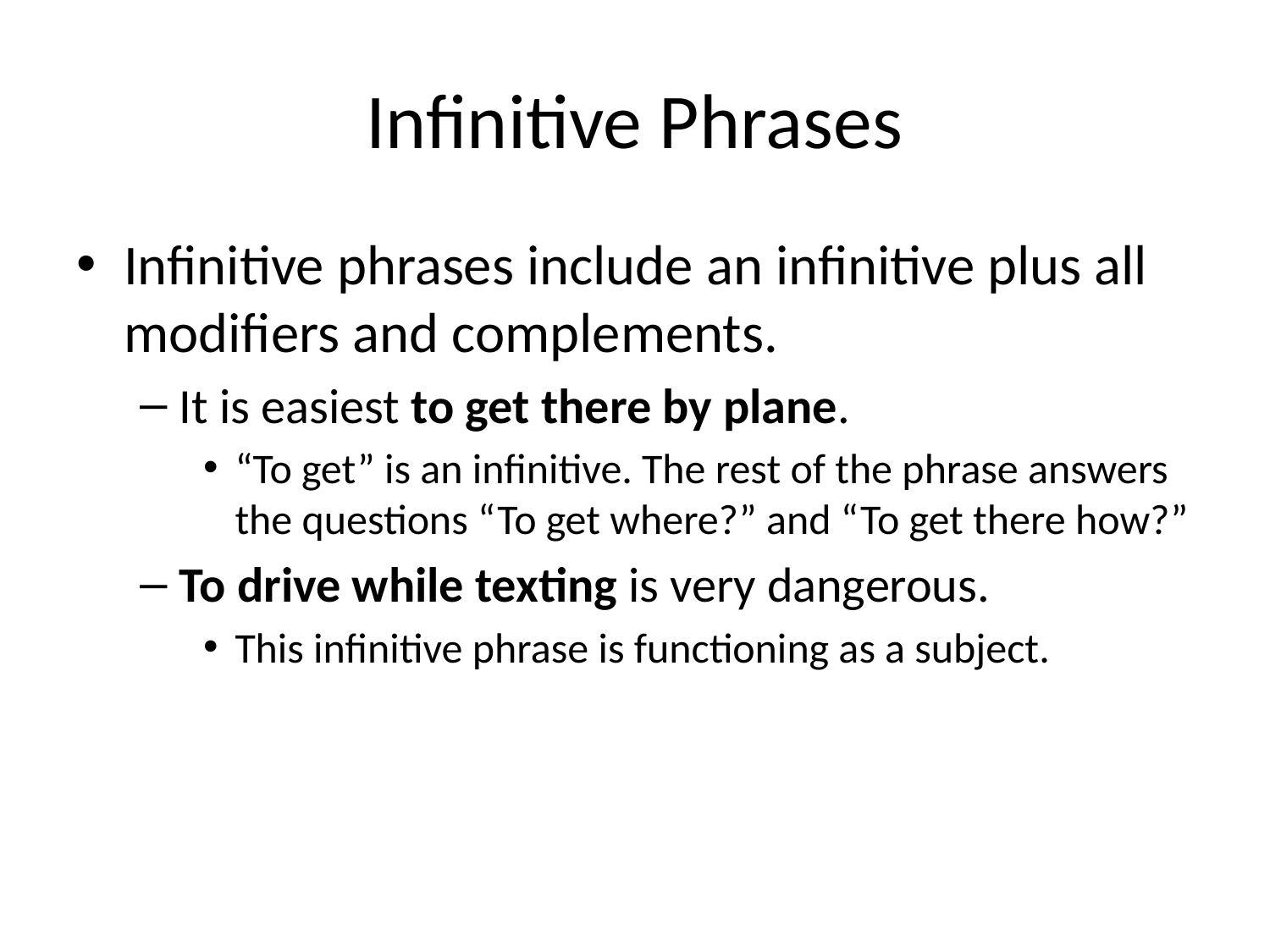

# Infinitive Phrases
Infinitive phrases include an infinitive plus all modifiers and complements.
It is easiest to get there by plane.
“To get” is an infinitive. The rest of the phrase answers the questions “To get where?” and “To get there how?”
To drive while texting is very dangerous.
This infinitive phrase is functioning as a subject.